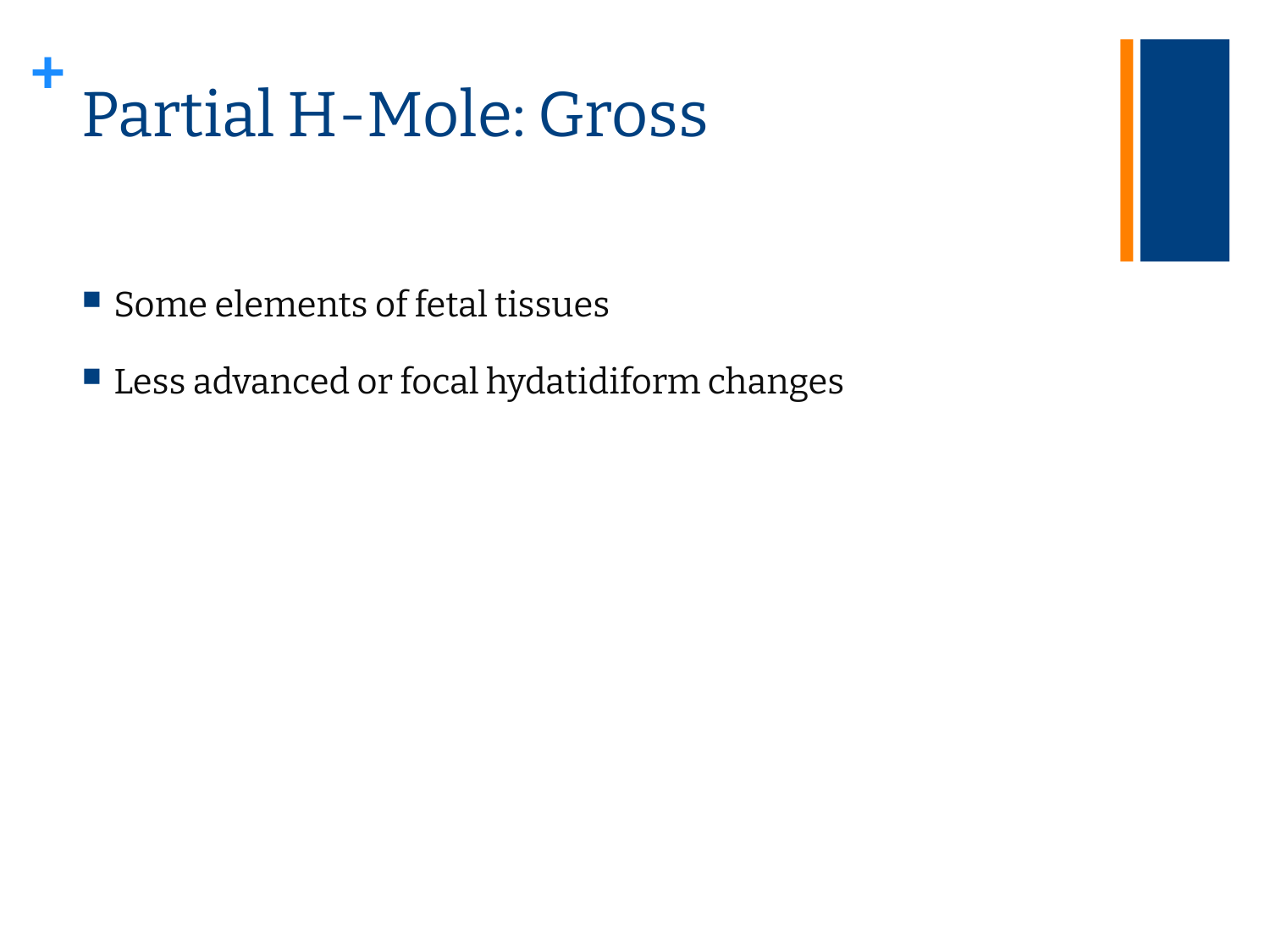

# Partial H-Mole: Gross
Some elements of fetal tissues
Less advanced or focal hydatidiform changes